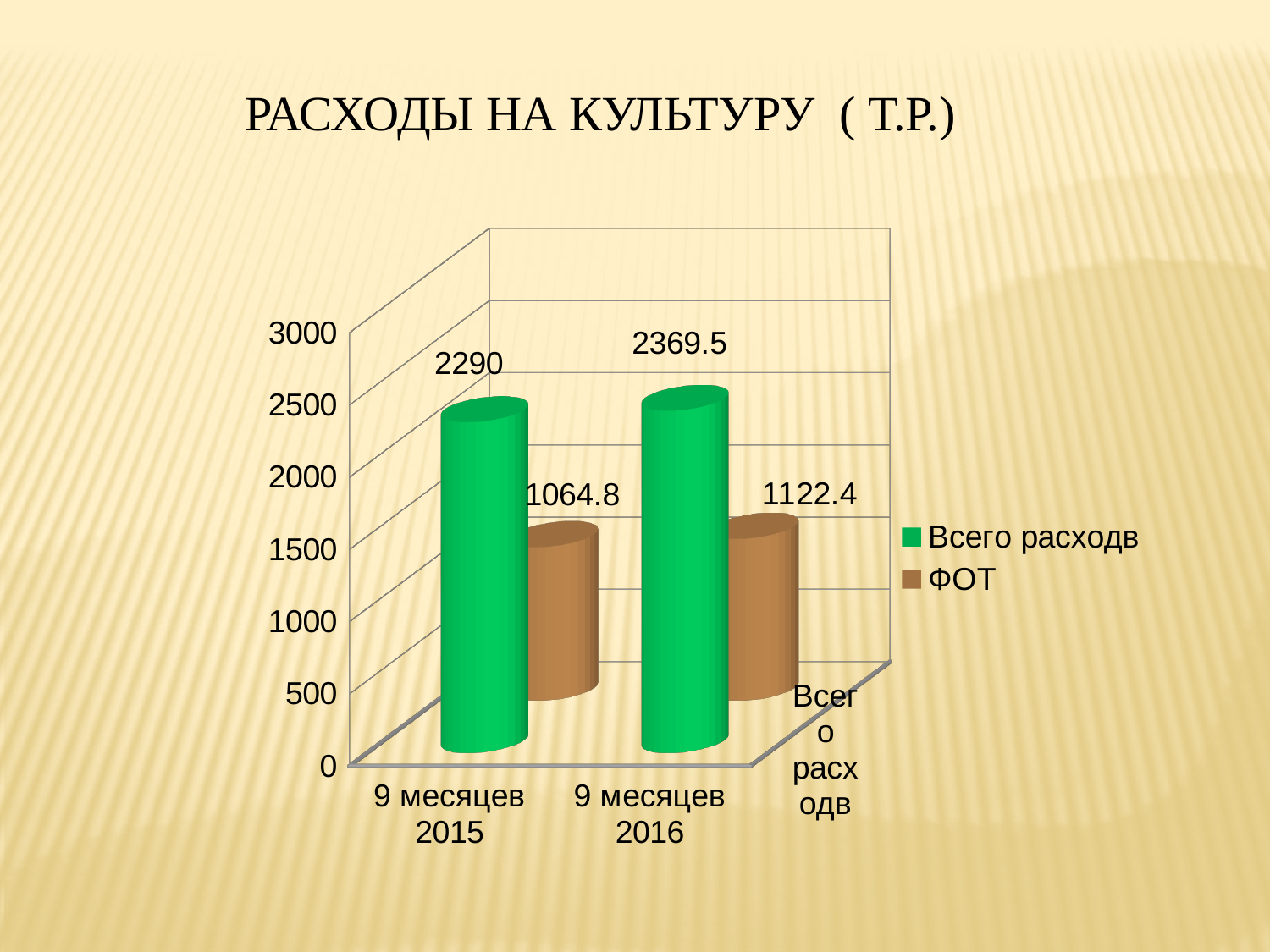

РАСХОДЫ НА КУЛЬТУРУ  ( т.р.)

[unsupported chart]